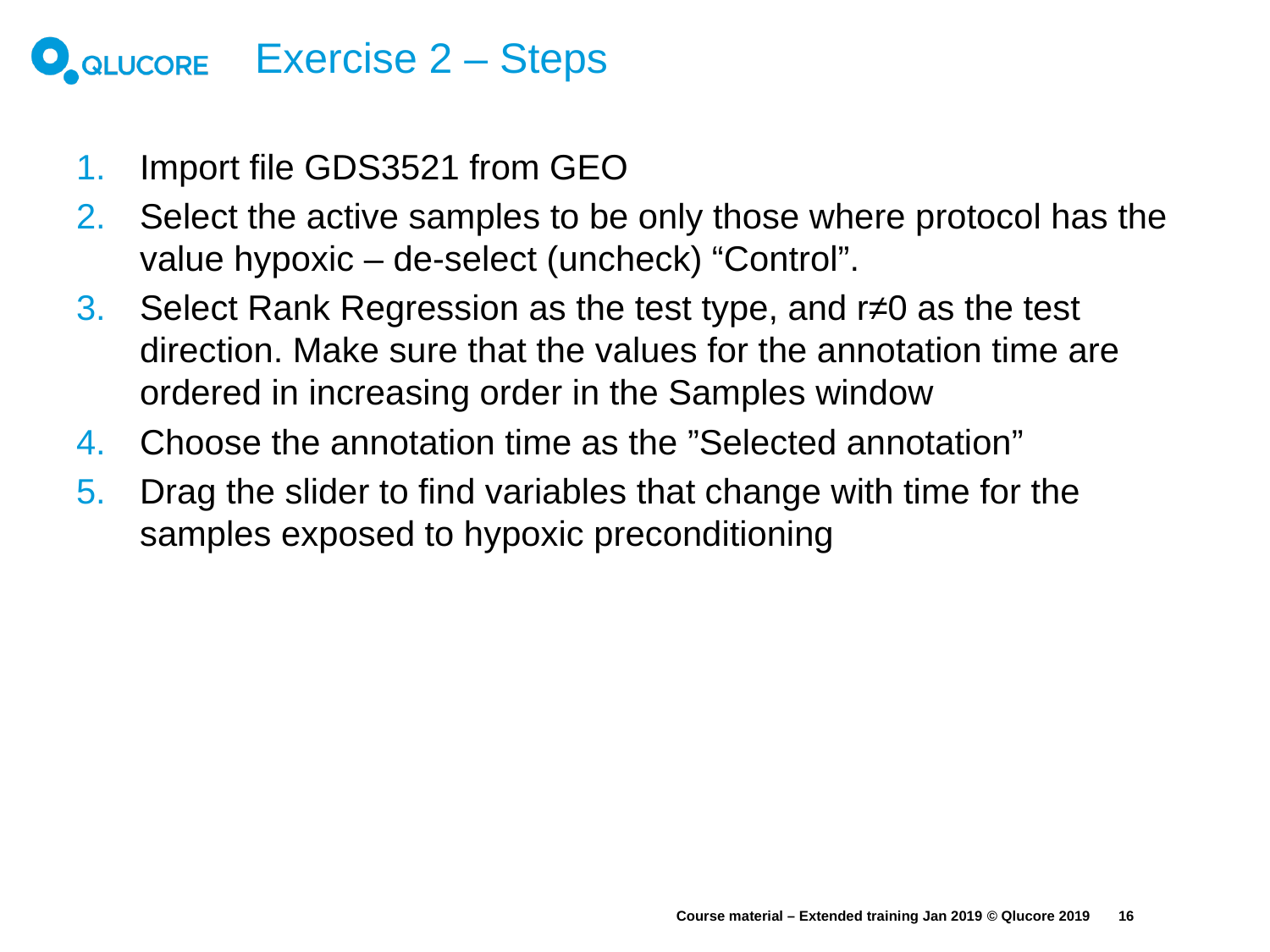

# Exercise 2 – Steps
Import file GDS3521 from GEO
Select the active samples to be only those where protocol has the value hypoxic – de-select (uncheck) “Control”.
Select Rank Regression as the test type, and r≠0 as the test direction. Make sure that the values for the annotation time are ordered in increasing order in the Samples window
Choose the annotation time as the ”Selected annotation”
Drag the slider to find variables that change with time for the samples exposed to hypoxic preconditioning